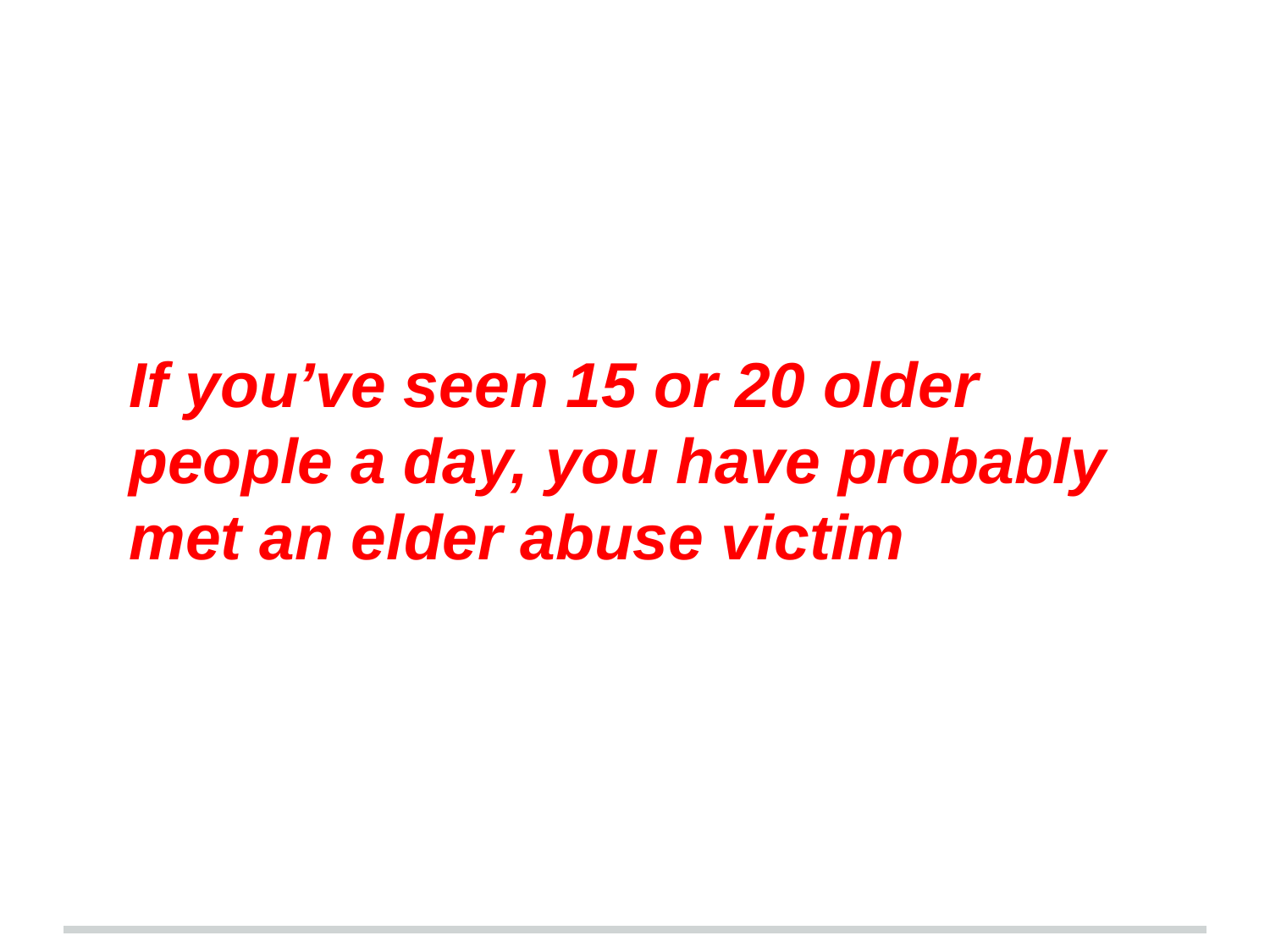

If you’ve seen 15 or 20 older people a day, you have probably met an elder abuse victim